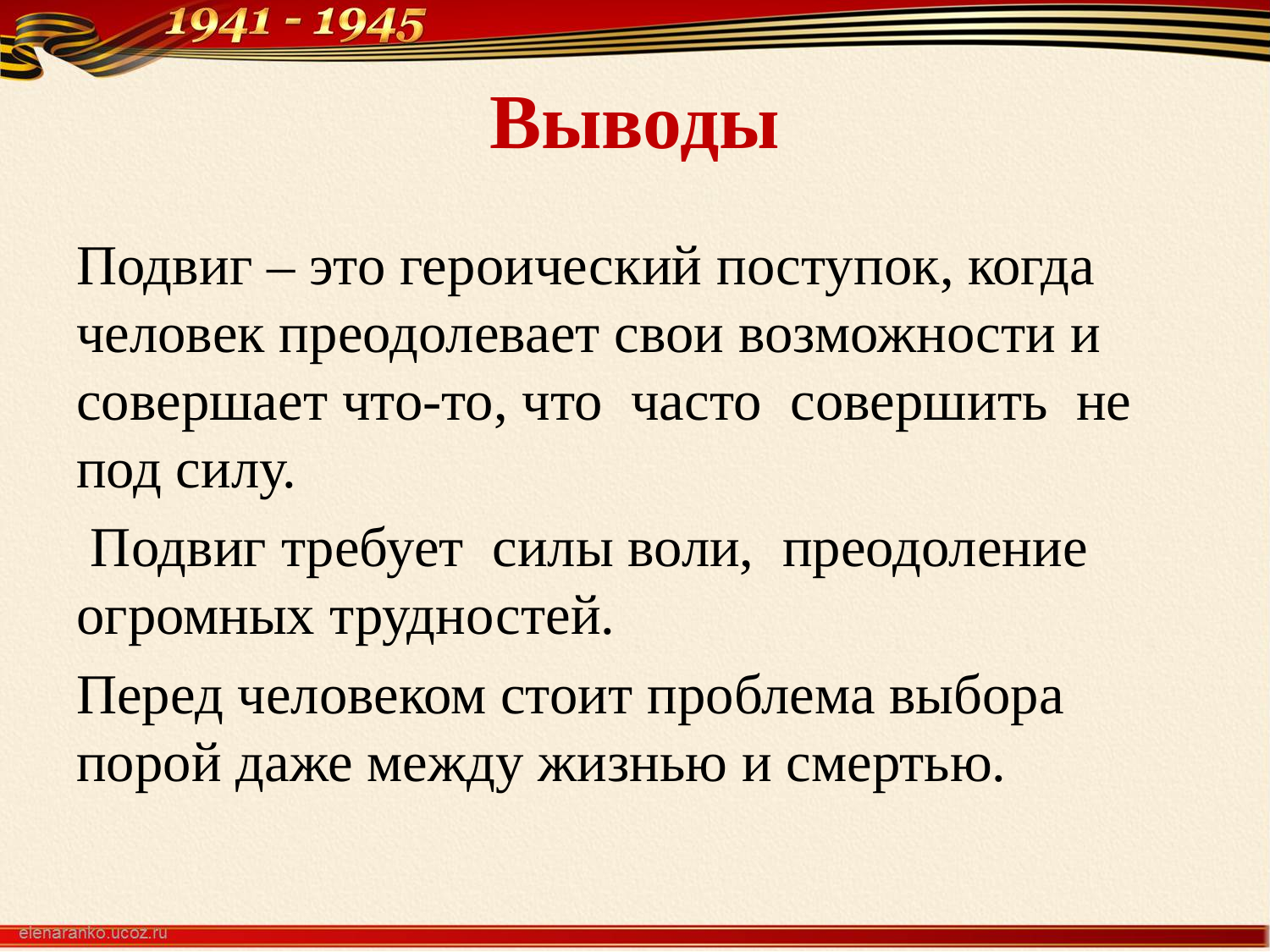

# Выводы
Подвиг – это героический поступок, когда человек преодолевает свои возможности и совершает что-то, что  часто  совершить  не под силу.
 Подвиг требует  силы воли,  преодоление огромных трудностей.
Перед человеком стоит проблема выбора порой даже между жизнью и смертью.